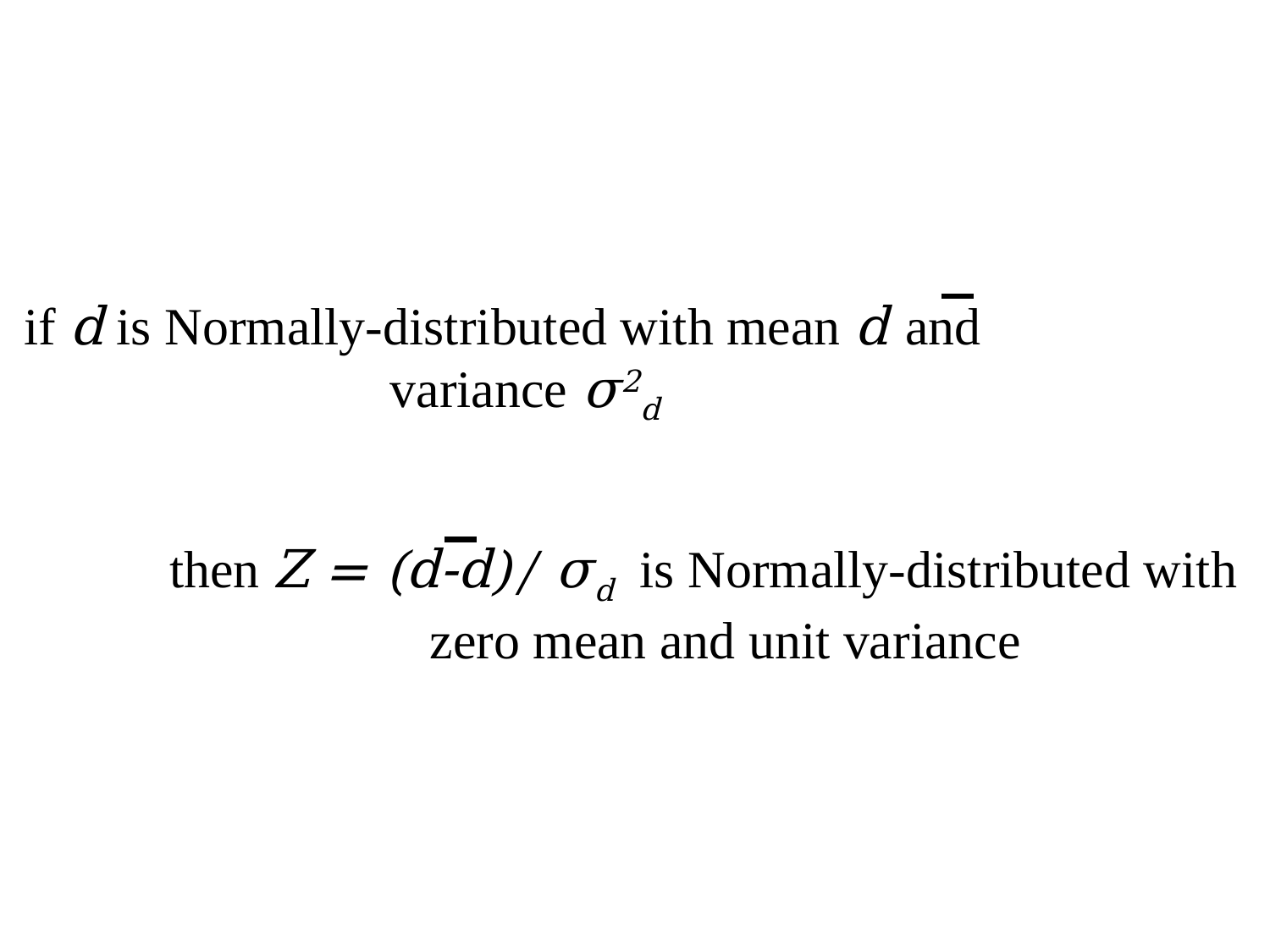

if d is Normally-distributed with mean d and variance σ2d
then Z = (d-d)/ σd  is Normally-distributed with zero mean and unit variance